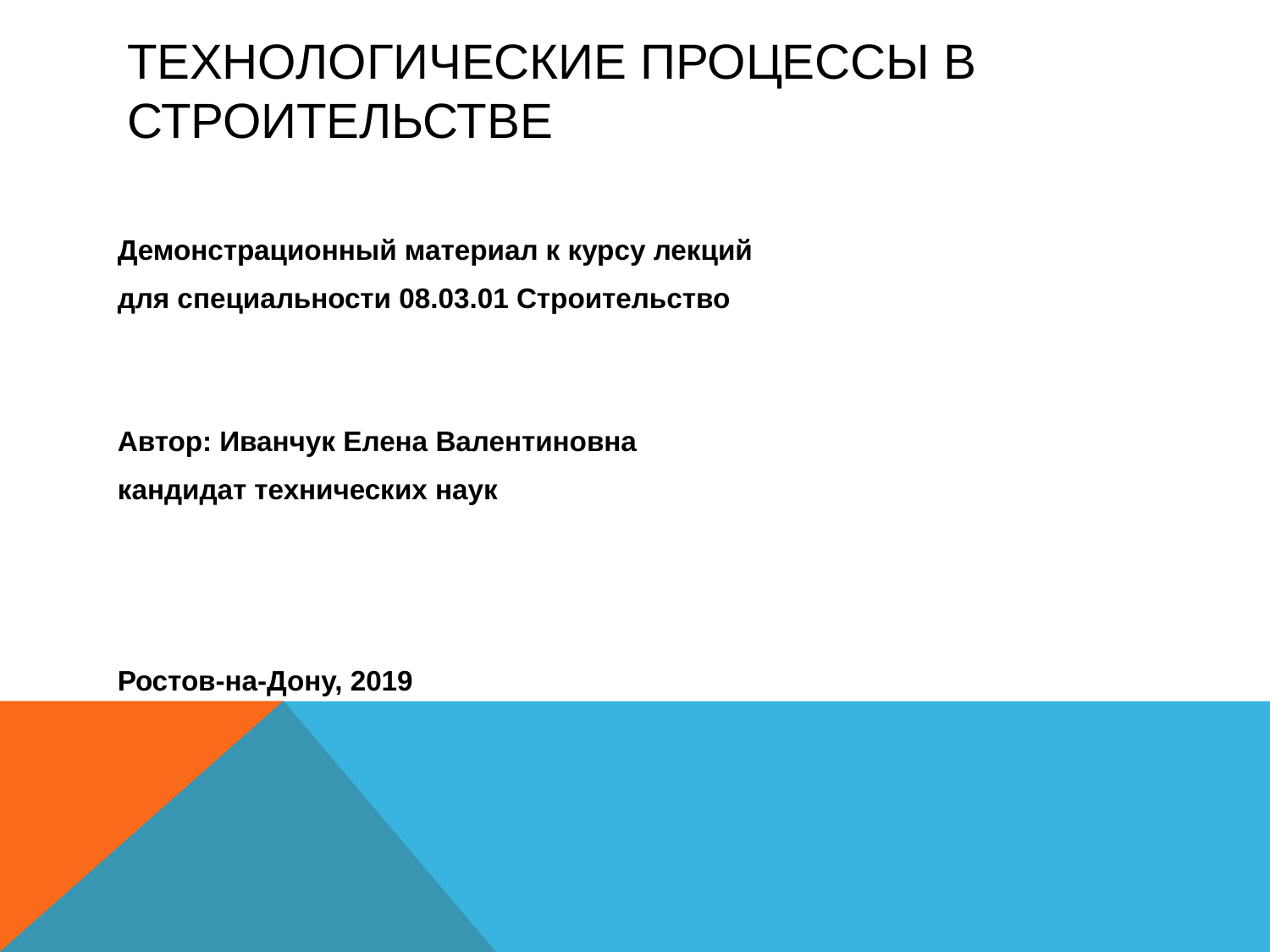

# Технологические процессы в строительстве
Демонстрационный материал к курсу лекций
для специальности 08.03.01 Строительство

Автор: Иванчук Елена Валентиновна
кандидат технических наук

Ростов-на-Дону, 2019